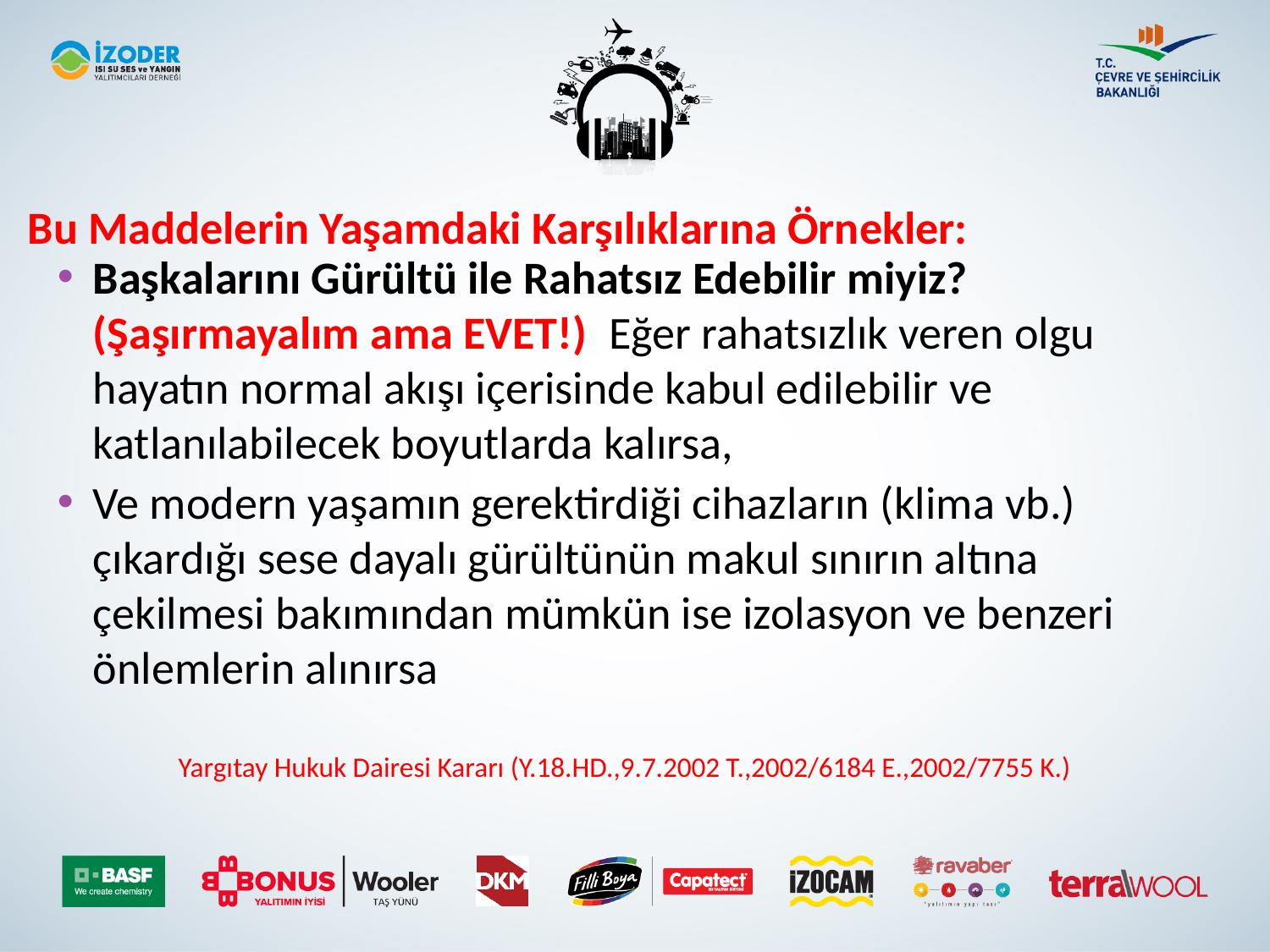

Bu Maddelerin Yaşamdaki Karşılıklarına Örnekler:
Başkalarını Gürültü ile Rahatsız Edebilir miyiz?  (Şaşırmayalım ama EVET!)  Eğer rahatsızlık veren olgu hayatın normal akışı içerisinde kabul edilebilir ve katlanılabilecek boyutlarda kalırsa,
Ve modern yaşamın gerektirdiği cihazların (klima vb.) çıkardığı sese dayalı gürültünün makul sınırın altına çekilmesi bakımından mümkün ise izolasyon ve benzeri önlemlerin alınırsa

Yargıtay Hukuk Dairesi Kararı (Y.18.HD.,9.7.2002 T.,2002/6184 E.,2002/7755 K.)